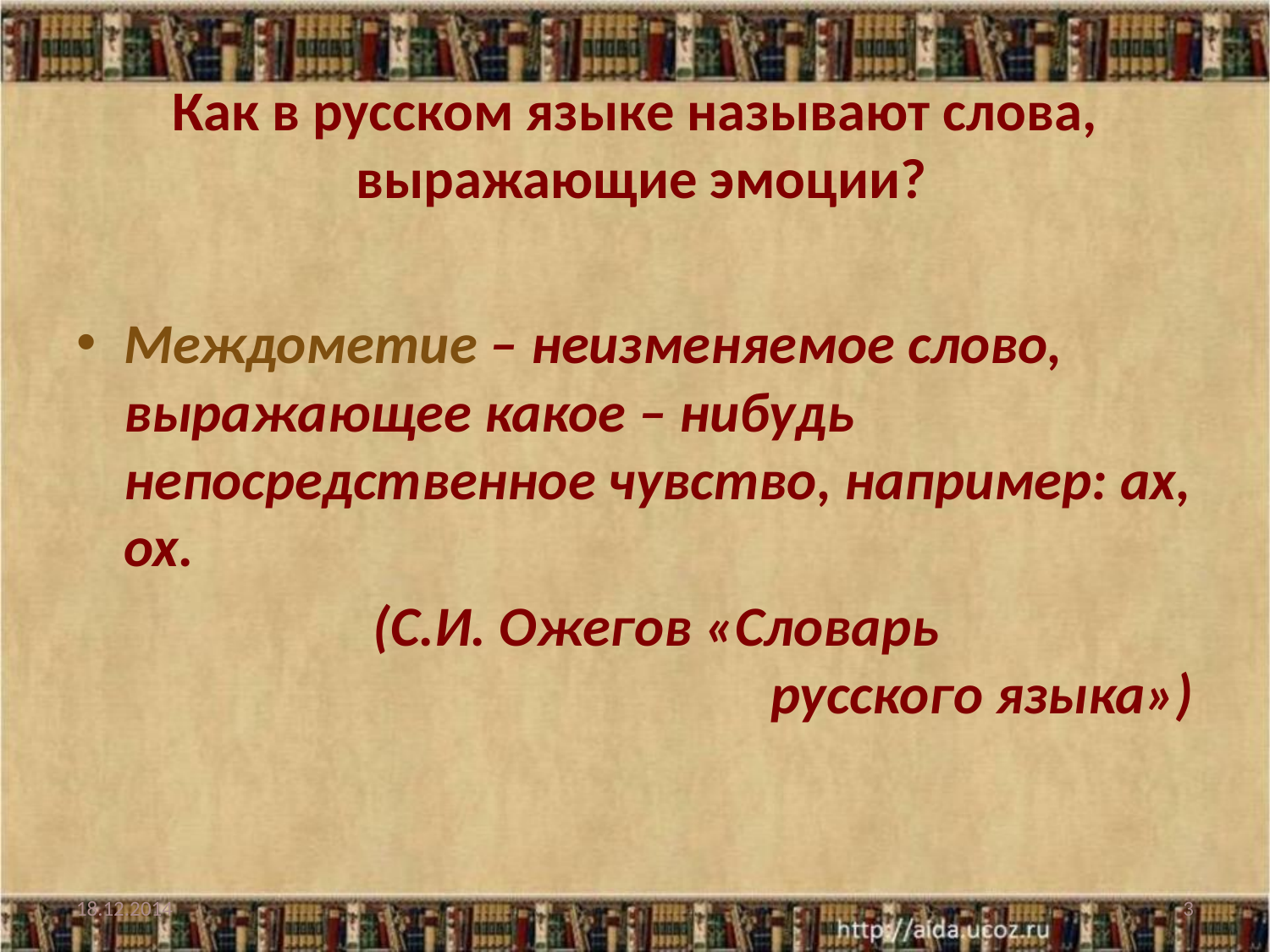

# Как в русском языке называют слова, выражающие эмоции?

Междометие – неизменяемое слово, выражающее какое – нибудь непосредственное чувство, например: ах, ох.
                       (С.И. Ожегов «Словарь                     русского языка»)

18.12.2014
3